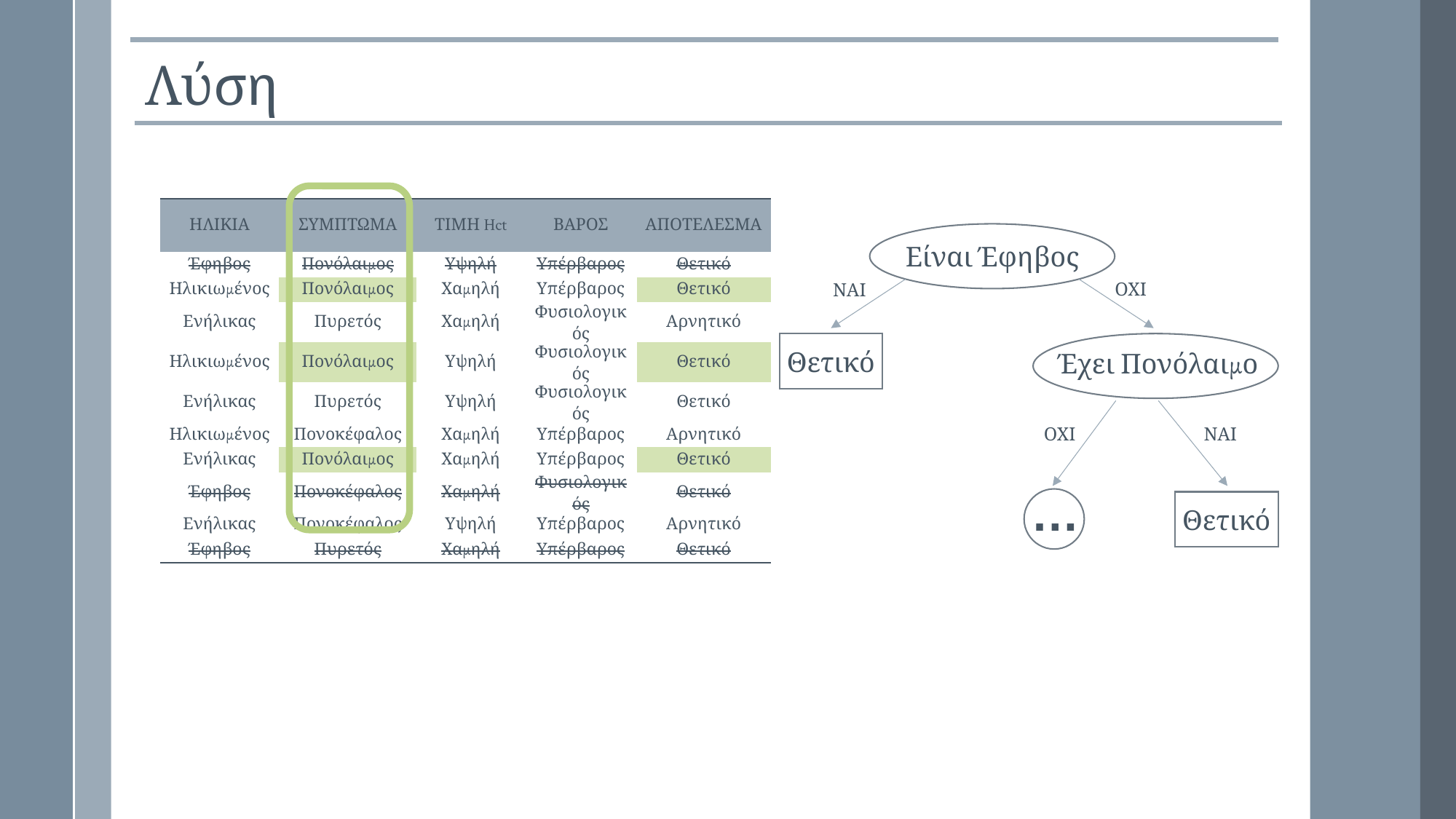

Λύση

| ΗΛΙΚΙΑ | ΣΥΜΠΤΩΜΑ | ΤΙΜΗ Hct | ΒΑΡΟΣ | ΑΠΟΤΕΛΕΣΜΑ |
| --- | --- | --- | --- | --- |
| Έφηβος | Πονόλαιμος | Υψηλή | Υπέρβαρος | Θετικό |
| Ηλικιωμένος | Πονόλαιμος | Χαμηλή | Υπέρβαρος | Θετικό |
| Ενήλικας | Πυρετός | Χαμηλή | Φυσιολογικός | Αρνητικό |
| Ηλικιωμένος | Πονόλαιμος | Υψηλή | Φυσιολογικός | Θετικό |
| Ενήλικας | Πυρετός | Υψηλή | Φυσιολογικός | Θετικό |
| Ηλικιωμένος | Πονοκέφαλος | Χαμηλή | Υπέρβαρος | Αρνητικό |
| Ενήλικας | Πονόλαιμος | Χαμηλή | Υπέρβαρος | Θετικό |
| Έφηβος | Πονοκέφαλος | Χαμηλή | Φυσιολογικός | Θετικό |
| Ενήλικας | Πονοκέφαλος | Υψηλή | Υπέρβαρος | Αρνητικό |
| Έφηβος | Πυρετός | Χαμηλή | Υπέρβαρος | Θετικό |

Είναι Έφηβος
ΟΧΙ
ΝΑΙ

Θετικό
Έχει Πονόλαιμο
ΟΧΙ
ΝΑΙ
…

Θετικό